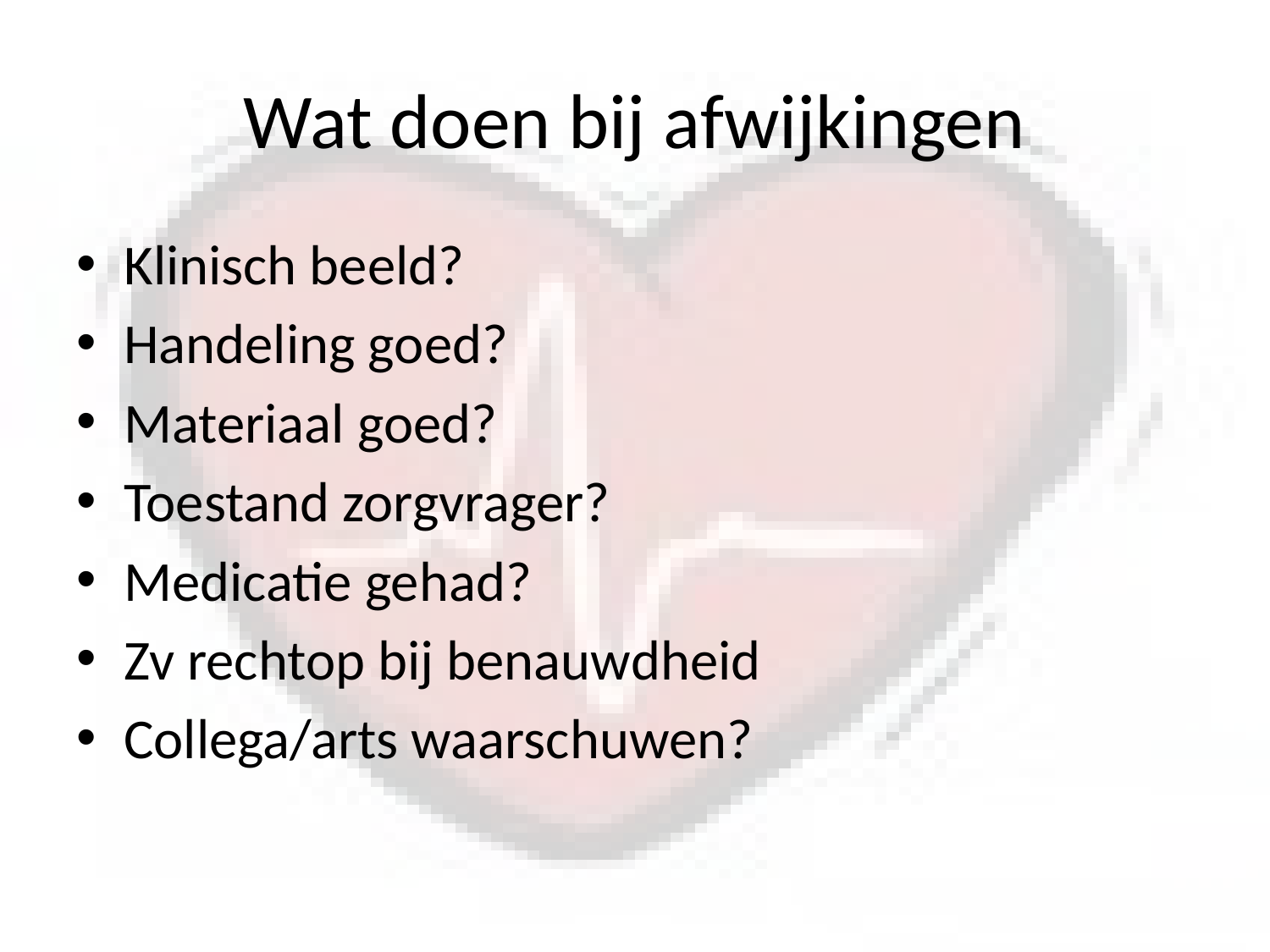

# Wat doen bij afwijkingen
Klinisch beeld?
Handeling goed?
Materiaal goed?
Toestand zorgvrager?
Medicatie gehad?
Zv rechtop bij benauwdheid
Collega/arts waarschuwen?